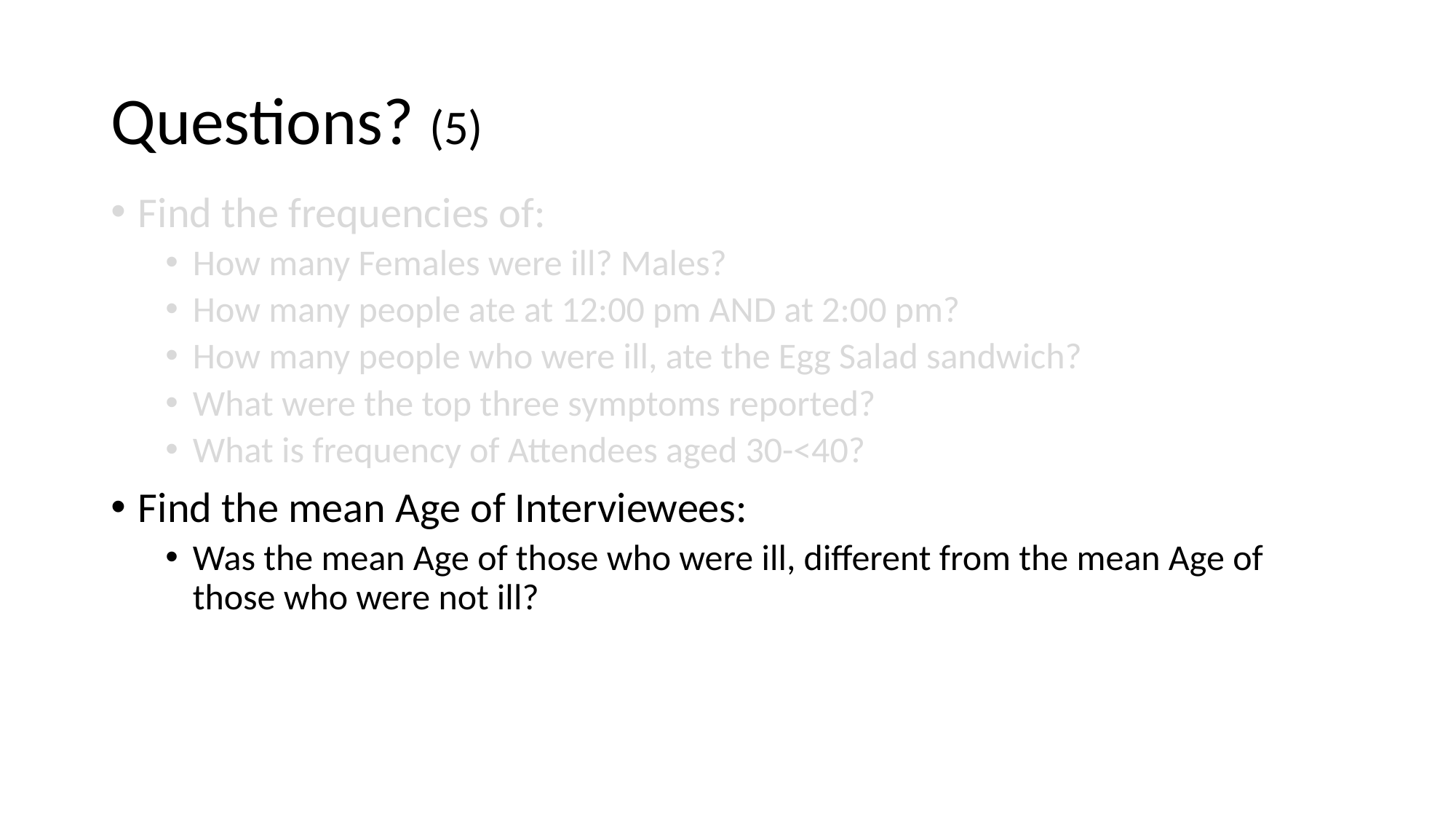

# Questions? (5)
Find the frequencies of:
How many Females were ill? Males?
How many people ate at 12:00 pm AND at 2:00 pm?
How many people who were ill, ate the Egg Salad sandwich?
What were the top three symptoms reported?
What is frequency of Attendees aged 30-<40?
Find the mean Age of Interviewees:
Was the mean Age of those who were ill, different from the mean Age of those who were not ill?